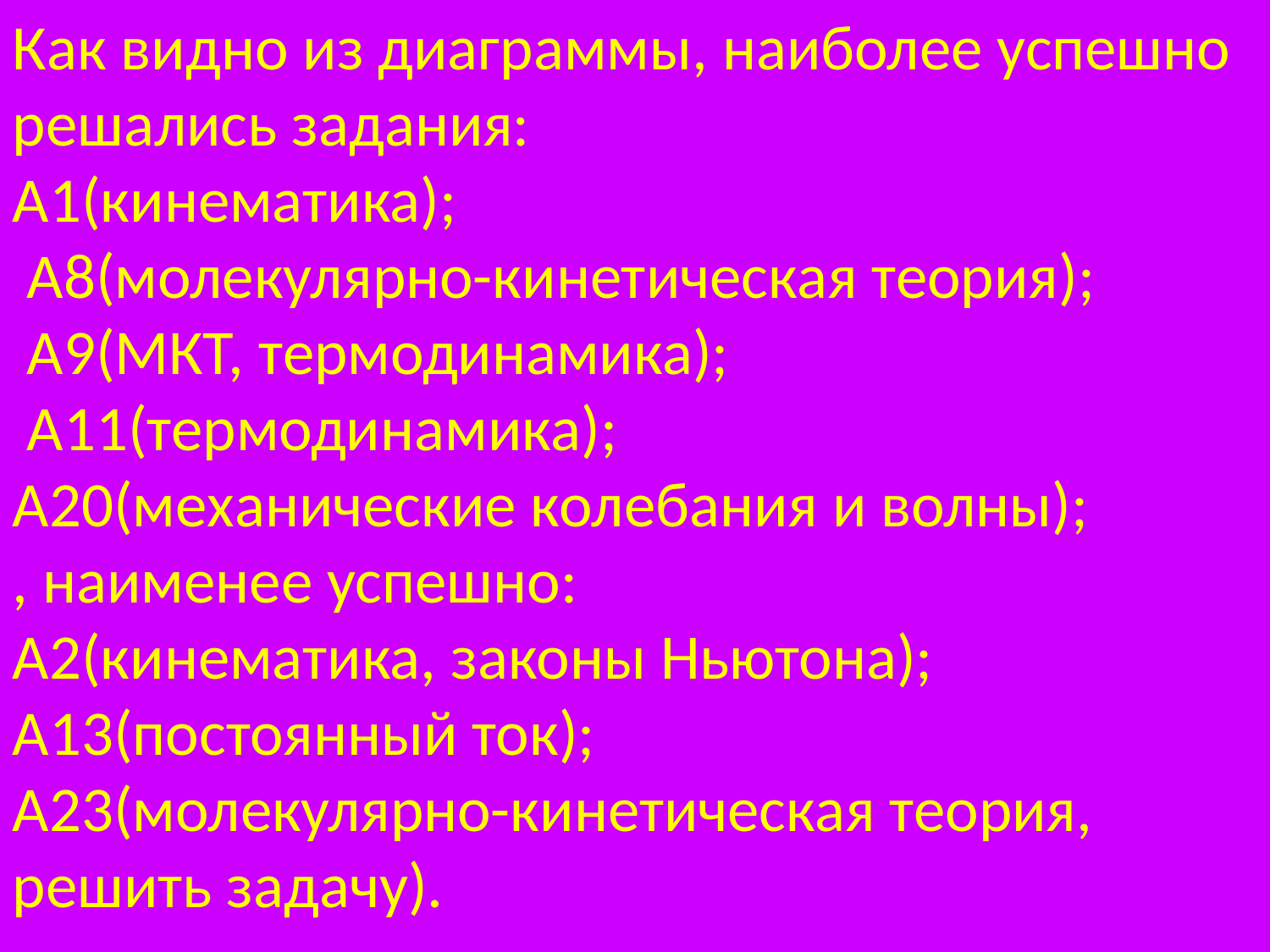

Как видно из диаграммы, наиболее успешно решались задания:
А1(кинематика);
 А8(молекулярно-кинетическая теория);
 А9(МКТ, термодинамика);
 А11(термодинамика);
А20(механические колебания и волны);
, наименее успешно:
А2(кинематика, законы Ньютона);
А13(постоянный ток);
А23(молекулярно-кинетическая теория, решить задачу).
#